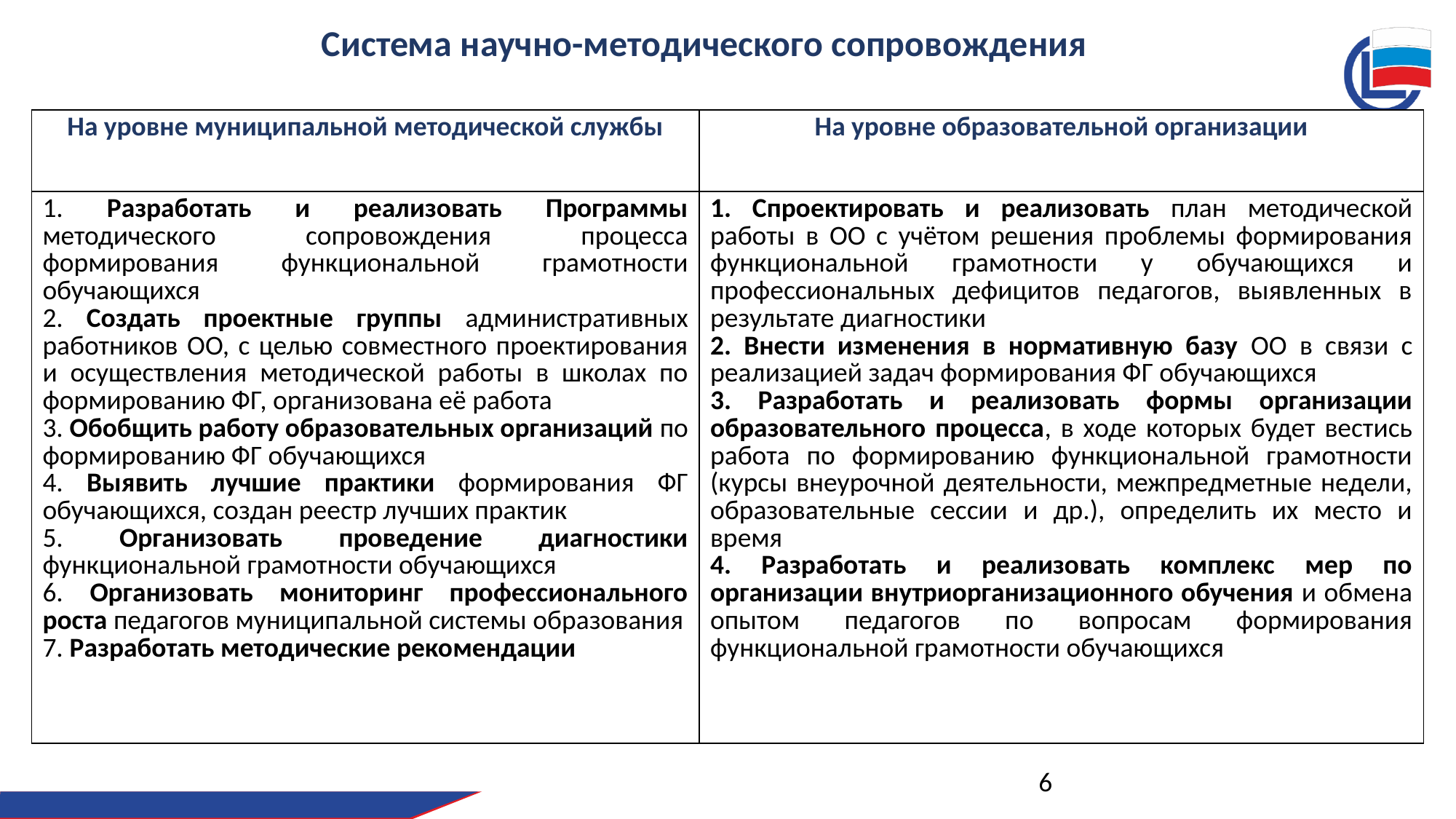

# Система научно-методического сопровождения
| На уровне муниципальной методической службы | На уровне образовательной организации |
| --- | --- |
| 1. Разработать и реализовать Программы методического сопровождения процесса формирования функциональной грамотности обучающихся 2. Создать проектные группы административных работников ОО, с целью совместного проектирования и осуществления методической работы в школах по формированию ФГ, организована её работа 3. Обобщить работу образовательных организаций по формированию ФГ обучающихся 4. Выявить лучшие практики формирования ФГ обучающихся, создан реестр лучших практик 5. Организовать проведение диагностики функциональной грамотности обучающихся 6. Организовать мониторинг профессионального роста педагогов муниципальной системы образования 7. Разработать методические рекомендации | 1. Спроектировать и реализовать план методической работы в ОО с учётом решения проблемы формирования функциональной грамотности у обучающихся и профессиональных дефицитов педагогов, выявленных в результате диагностики 2. Внести изменения в нормативную базу ОО в связи с реализацией задач формирования ФГ обучающихся 3. Разработать и реализовать формы организации образовательного процесса, в ходе которых будет вестись работа по формированию функциональной грамотности (курсы внеурочной деятельности, межпредметные недели, образовательные сессии и др.), определить их место и время 4. Разработать и реализовать комплекс мер по организации внутриорганизационного обучения и обмена опытом педагогов по вопросам формирования функциональной грамотности обучающихся |
6